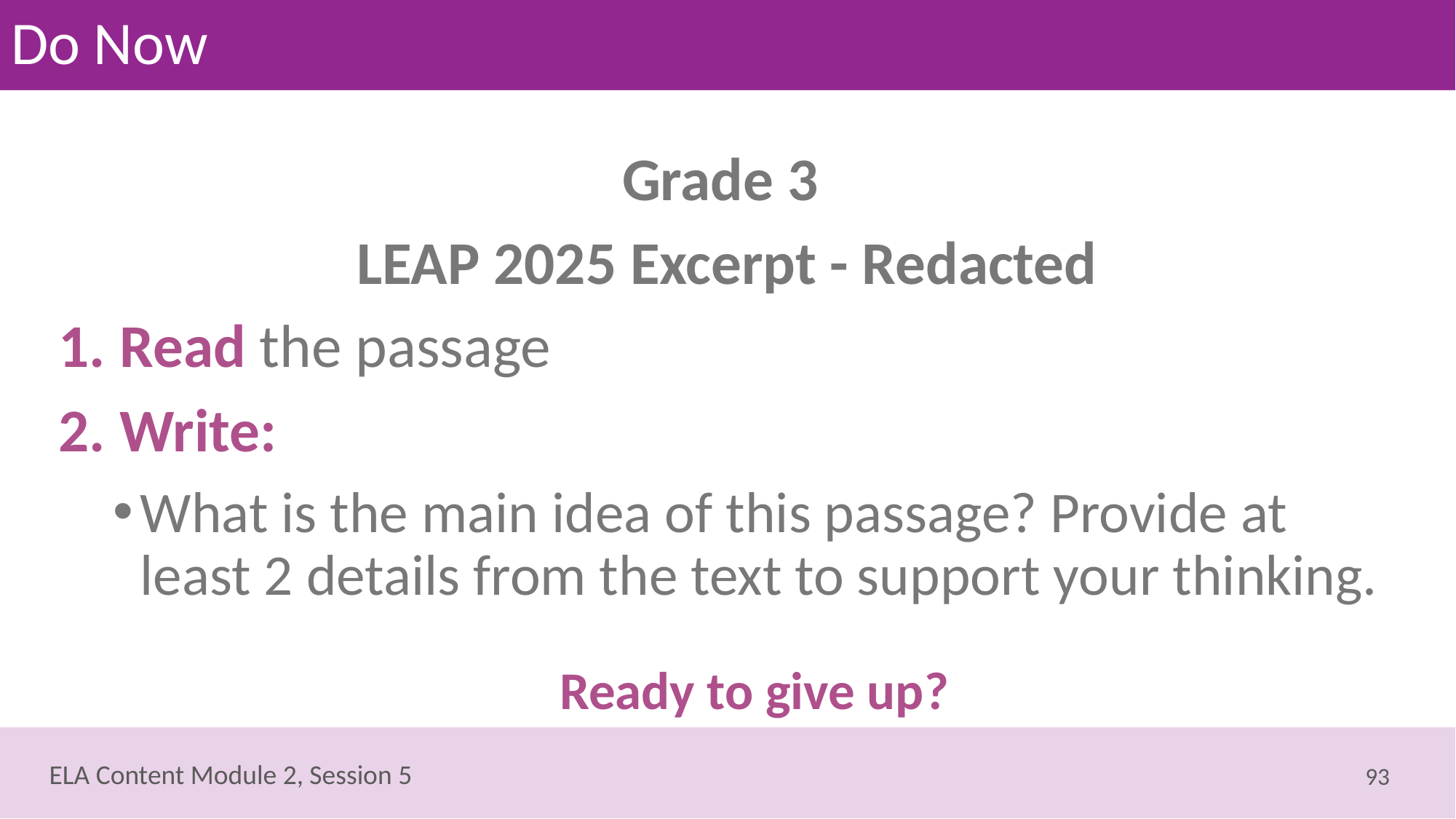

# Do Now
Grade 3
LEAP 2025 Excerpt - Redacted
Read the passage
Write:
What is the main idea of this passage? Provide at least 2 details from the text to support your thinking.

Ready to give up?

93